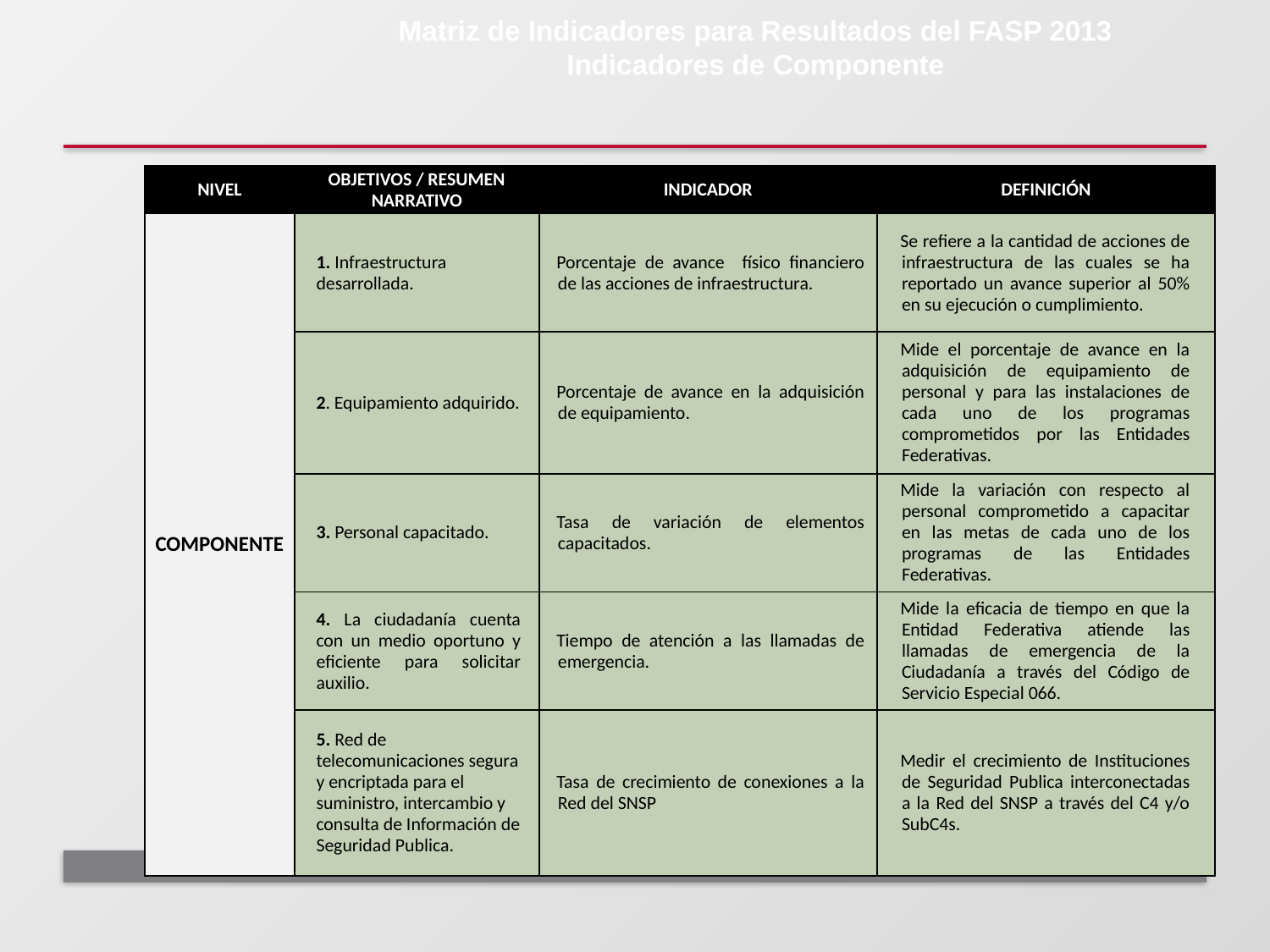

# Matriz de Indicadores para Resultados del FASP 2013 Indicadores de Componente
| NIVEL | OBJETIVOS / RESUMEN NARRATIVO | INDICADOR | DEFINICIÓN |
| --- | --- | --- | --- |
| COMPONENTE | 1. Infraestructura desarrollada. | Porcentaje de avance físico financiero de las acciones de infraestructura. | Se refiere a la cantidad de acciones de infraestructura de las cuales se ha reportado un avance superior al 50% en su ejecución o cumplimiento. |
|  | 2. Equipamiento adquirido. | Porcentaje de avance en la adquisición de equipamiento. | Mide el porcentaje de avance en la adquisición de equipamiento de personal y para las instalaciones de cada uno de los programas comprometidos por las Entidades Federativas. |
|  | 3. Personal capacitado. | Tasa de variación de elementos capacitados. | Mide la variación con respecto al personal comprometido a capacitar en las metas de cada uno de los programas de las Entidades Federativas. |
|  | 4. La ciudadanía cuenta con un medio oportuno y eficiente para solicitar auxilio. | Tiempo de atención a las llamadas de emergencia. | Mide la eficacia de tiempo en que la Entidad Federativa atiende las llamadas de emergencia de la Ciudadanía a través del Código de Servicio Especial 066. |
|  | 5. Red de telecomunicaciones segura y encriptada para el suministro, intercambio y consulta de Información de Seguridad Publica. | Tasa de crecimiento de conexiones a la Red del SNSP | Medir el crecimiento de Instituciones de Seguridad Publica interconectadas a la Red del SNSP a través del C4 y/o SubC4s. |